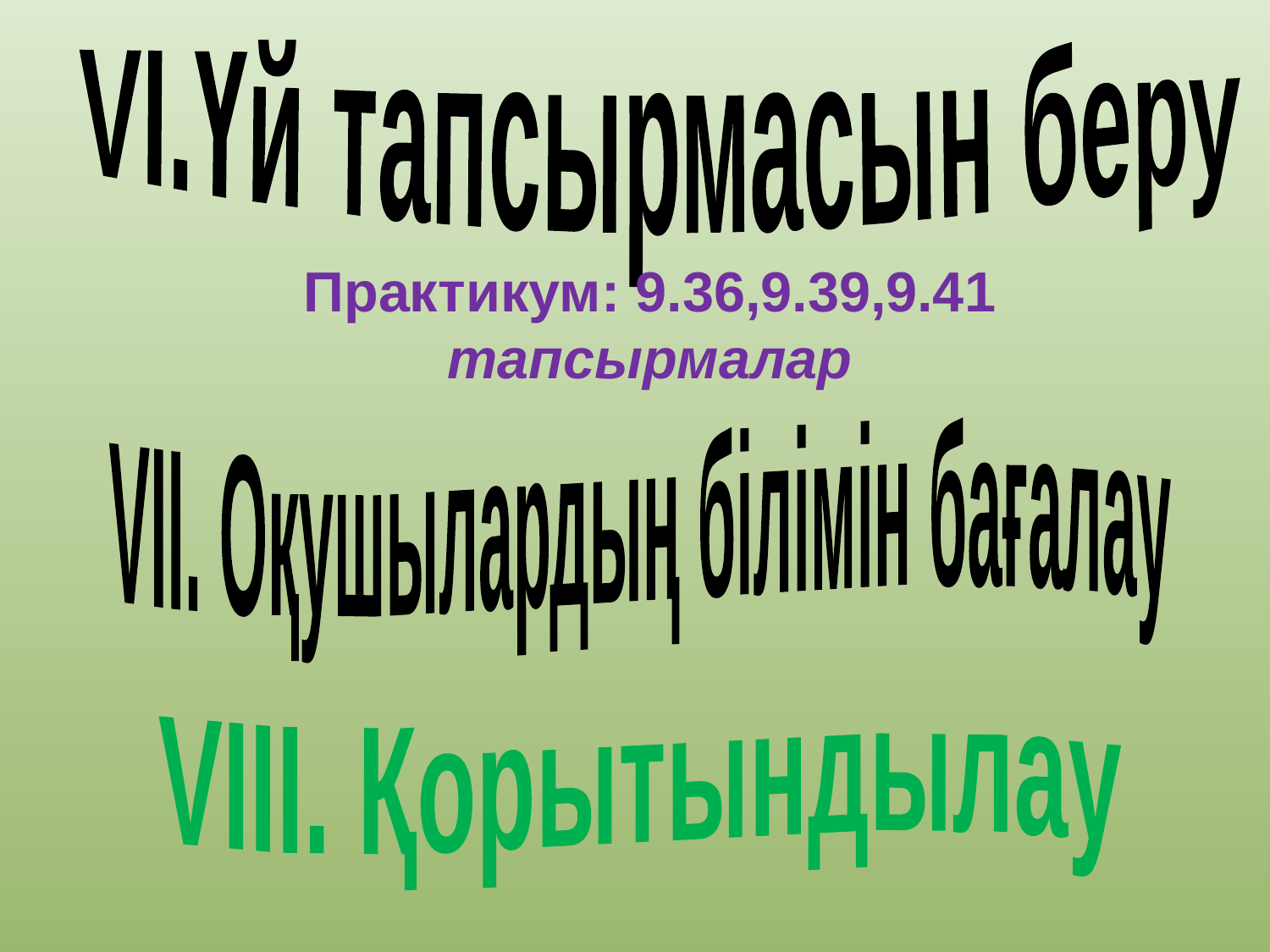

VI.Үй тапсырмасын беру
Практикум: 9.36,9.39,9.41 тапсырмалар
VІІ. Оқушылардың білімін бағалау
VІІІ. Қорытындылау